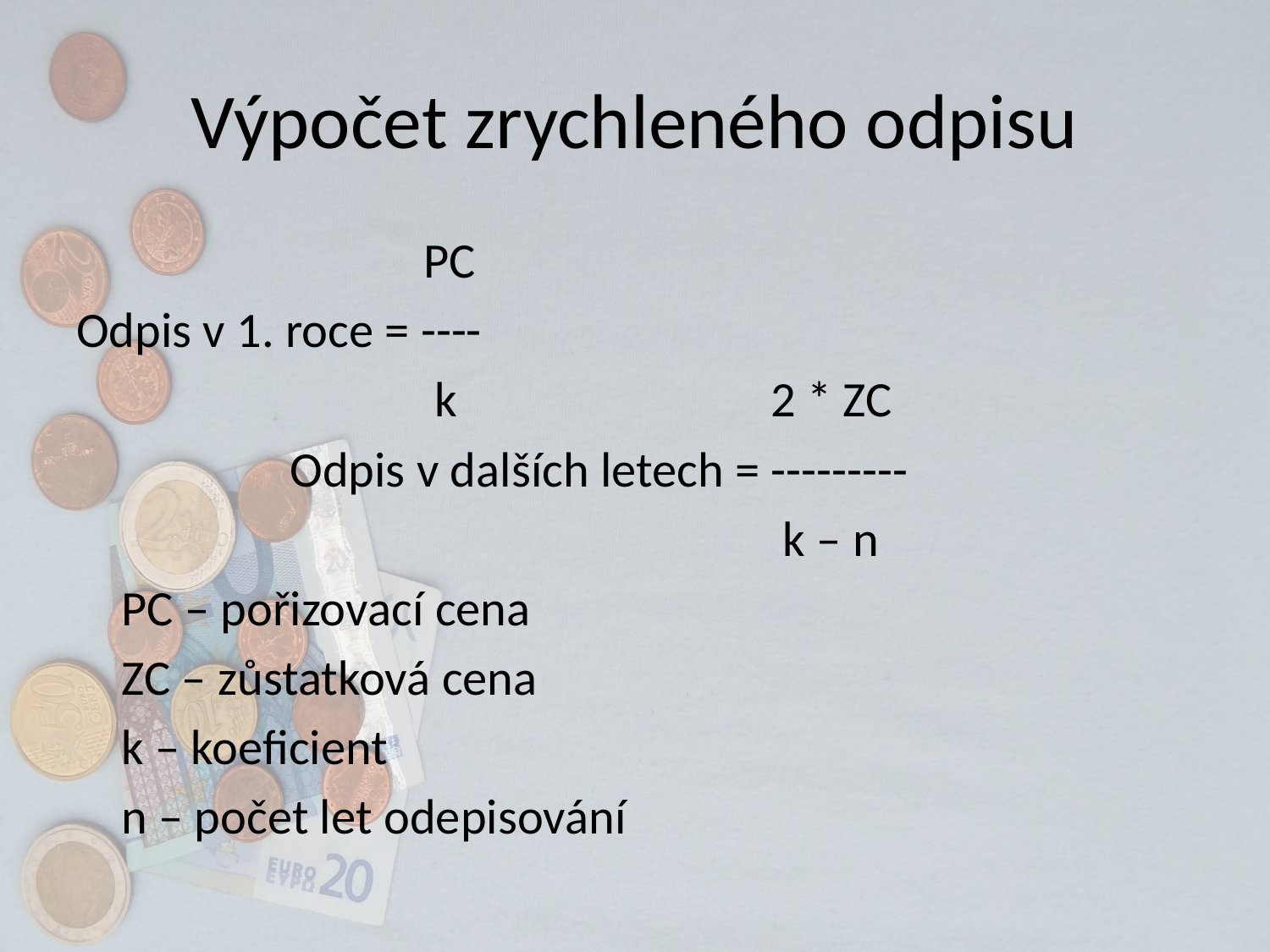

# Výpočet zrychleného odpisu
                               PC
Odpis v 1. roce = ----
                                k                            2 * ZC
	               Odpis v dalších letech = ---------
                                                               k – n
				PC – pořizovací cena
				ZC – zůstatková cena
				k – koeficient
				n – počet let odepisování